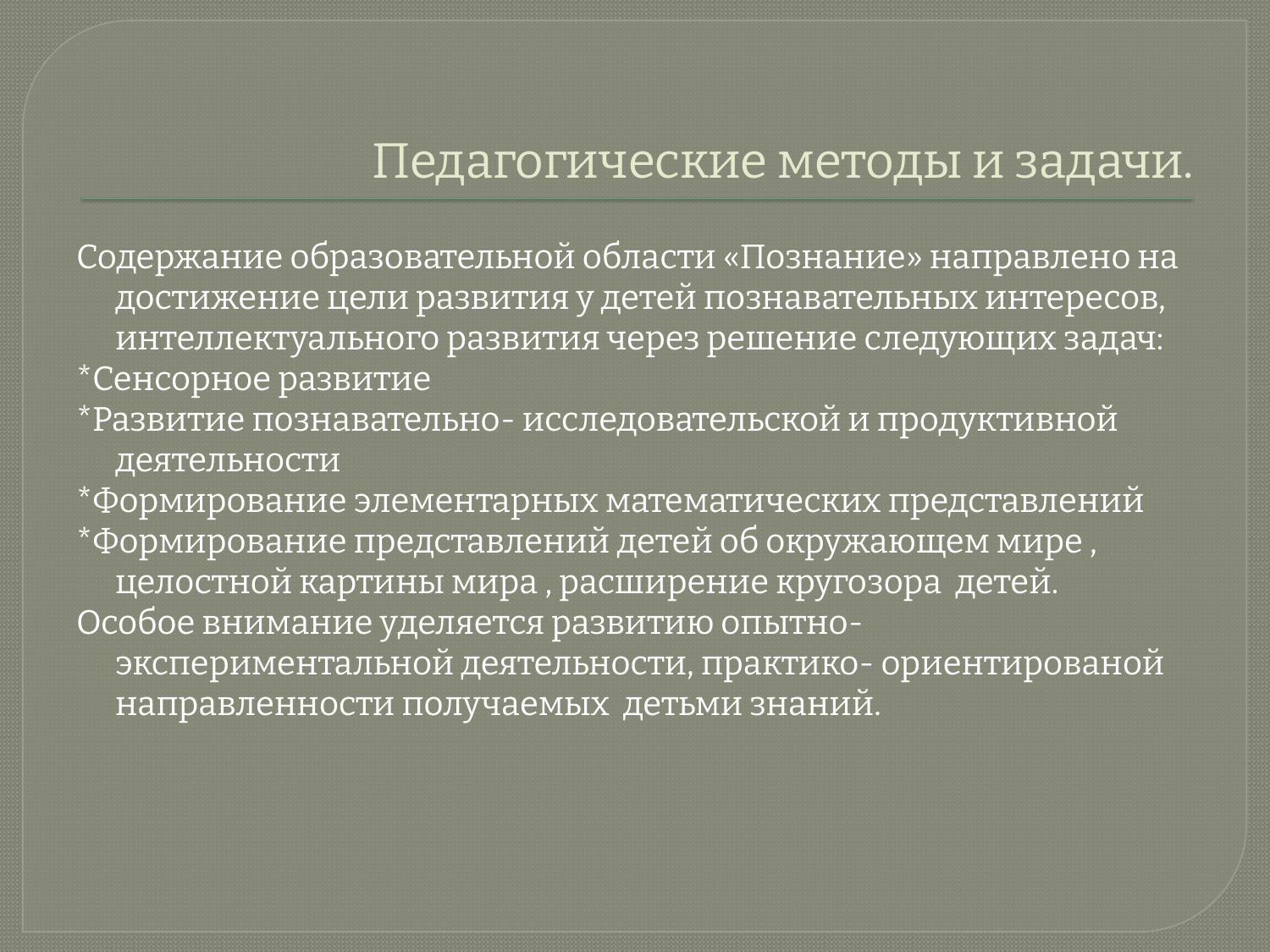

# Педагогические методы и задачи.
Содержание образовательной области «Познание» направлено на достижение цели развития у детей познавательных интересов, интеллектуального развития через решение следующих задач:
*Сенсорное развитие
*Развитие познавательно- исследовательской и продуктивной деятельности
*Формирование элементарных математических представлений
*Формирование представлений детей об окружающем мире , целостной картины мира , расширение кругозора  детей.
Особое внимание уделяется развитию опытно- экспериментальной деятельности, практико- ориентированой направленности получаемых  детьми знаний.